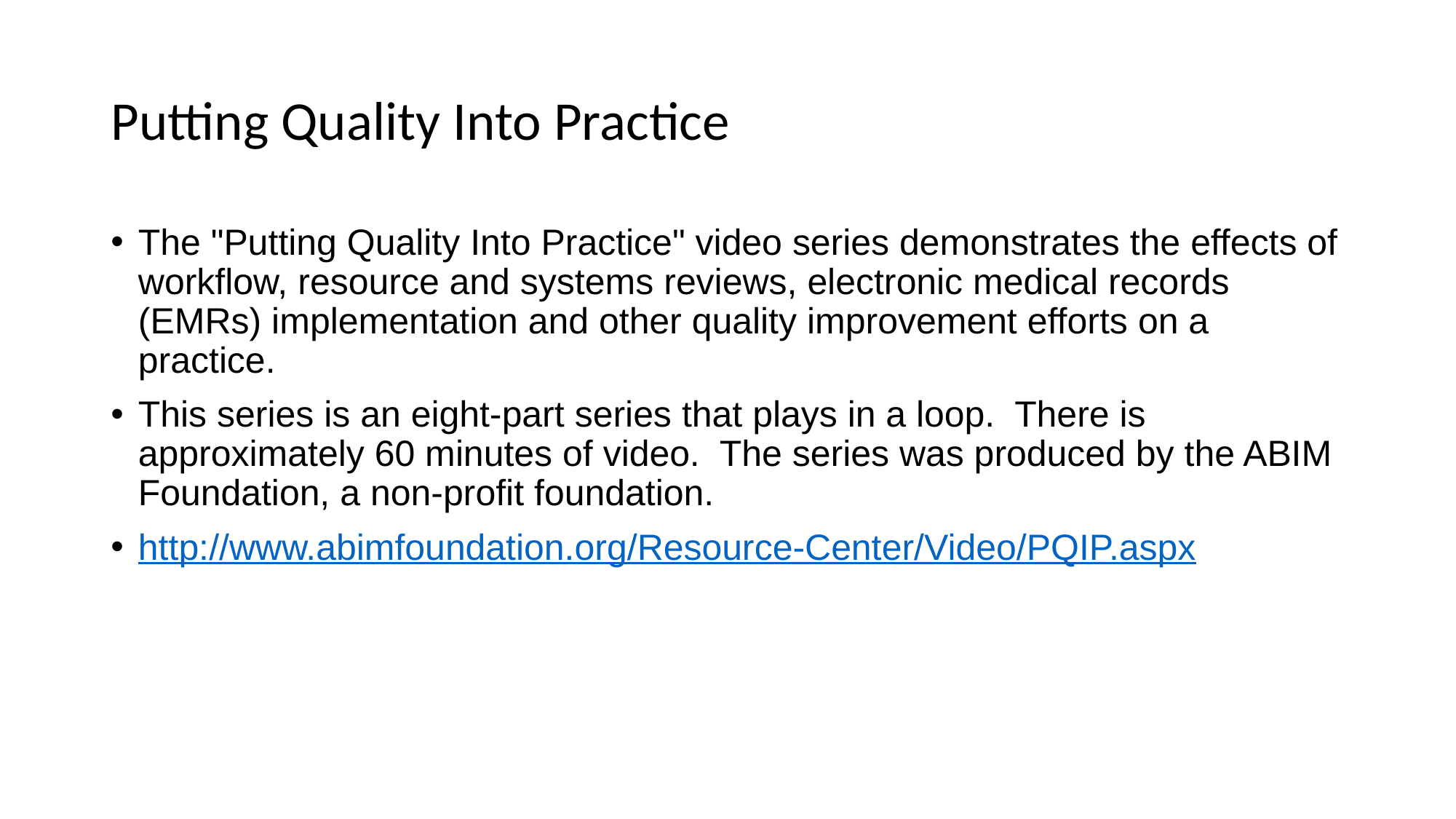

Putting Quality Into Practice
The "Putting Quality Into Practice" video series demonstrates the effects of workflow, resource and systems reviews, electronic medical records (EMRs) implementation and other quality improvement efforts on a practice.
This series is an eight-part series that plays in a loop.  There is approximately 60 minutes of video.  The series was produced by the ABIM Foundation, a non-profit foundation.
http://www.abimfoundation.org/Resource-Center/Video/PQIP.aspx